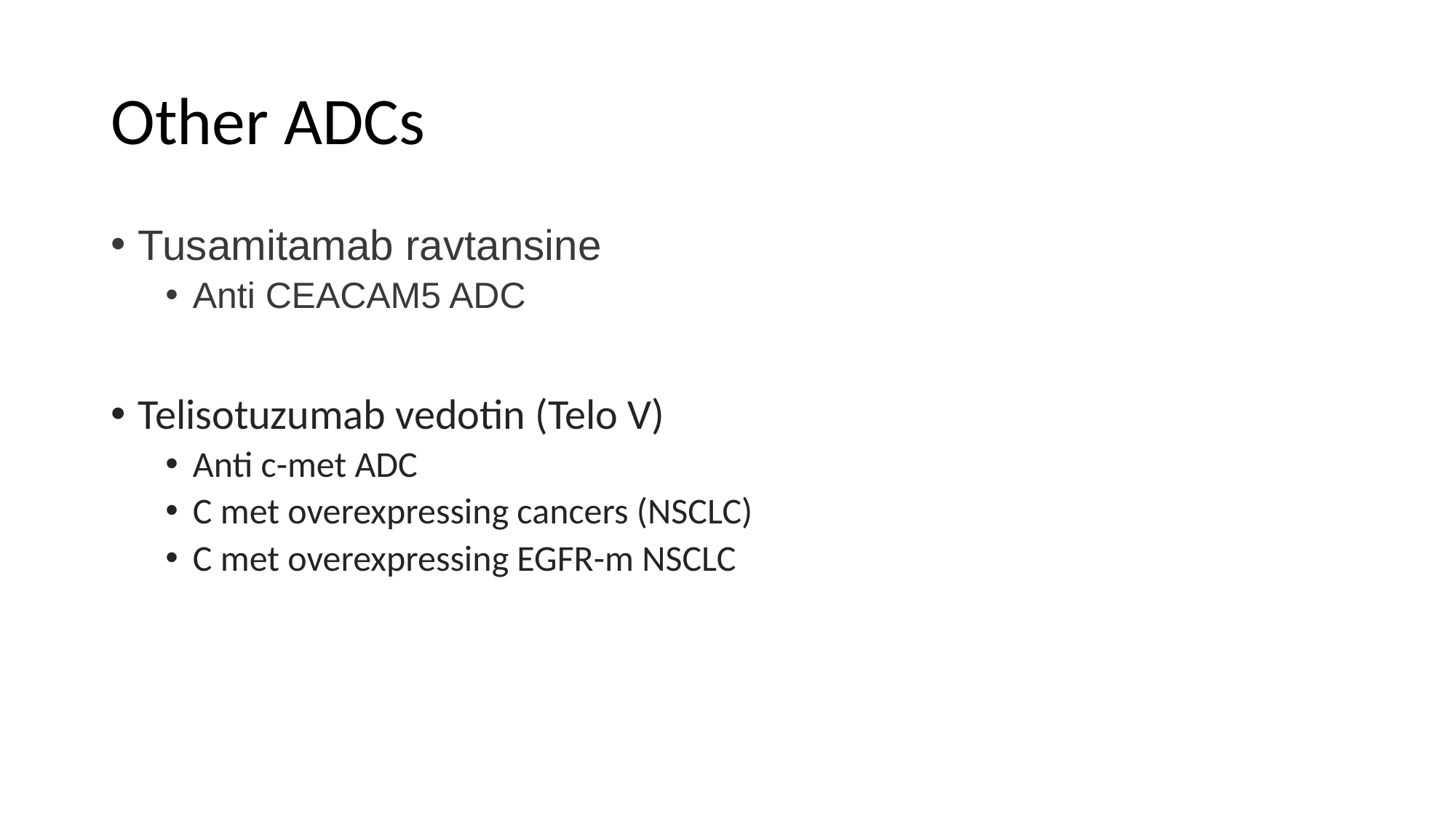

# Other ADCs
Tusamitamab ravtansine
Anti CEACAM5 ADC

Telisotuzumab vedotin (Telo V)
Anti c-met ADC
C met overexpressing cancers (NSCLC)
C met overexpressing EGFR-m NSCLC